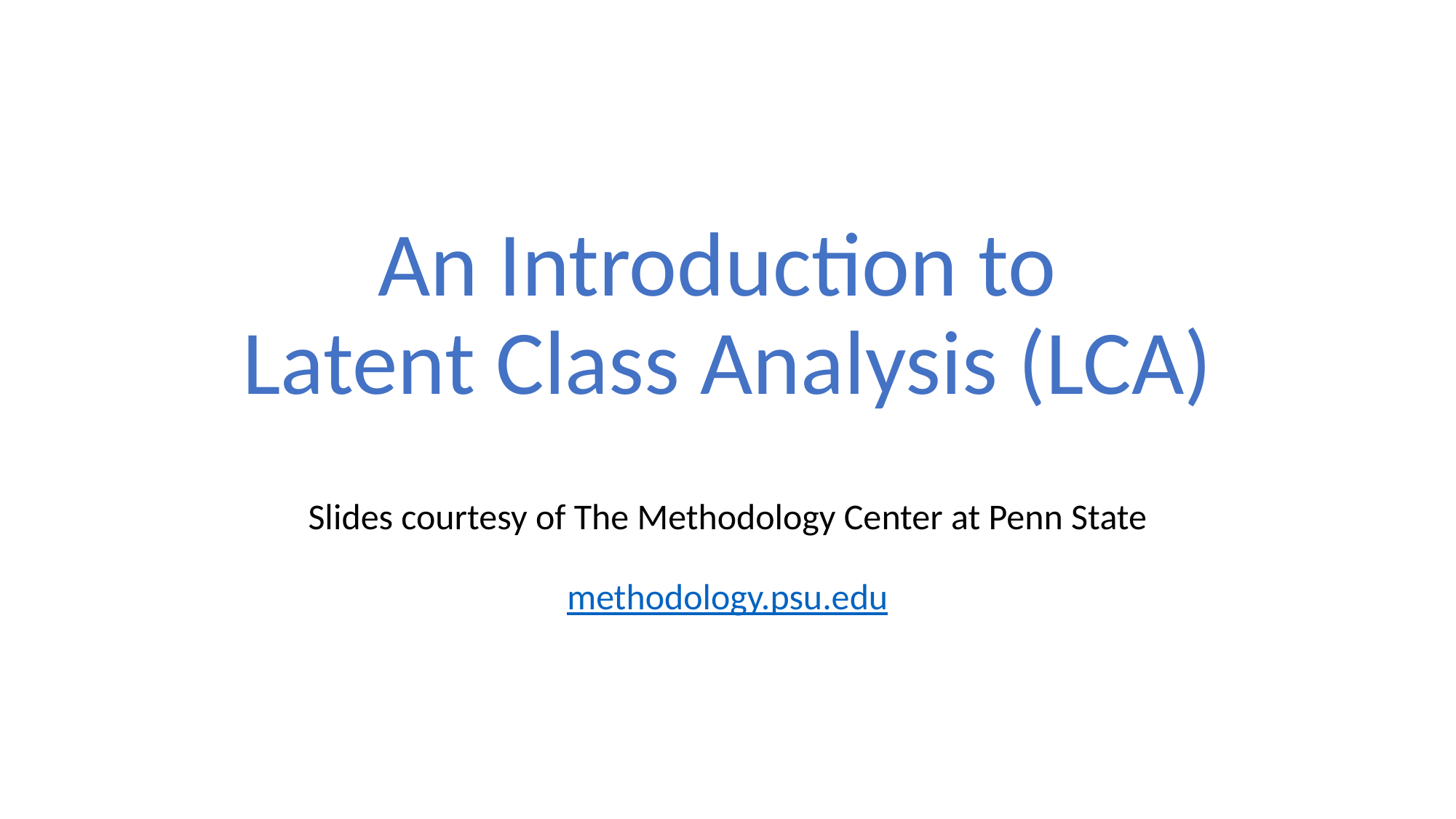

# An Introduction to Latent Class Analysis (LCA)

Slides courtesy of The Methodology Center at Penn State
methodology.psu.edu